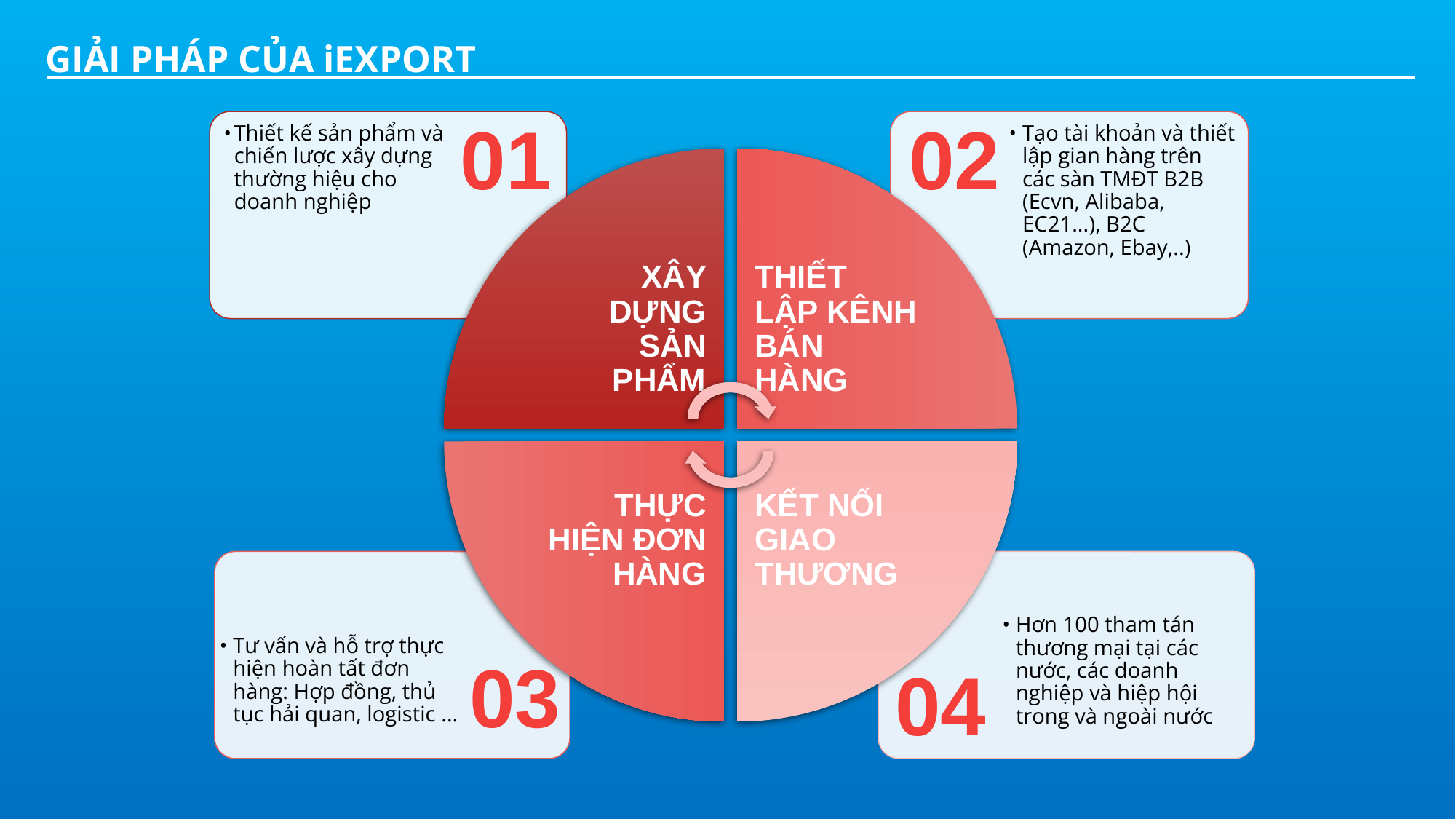

GIẢI PHÁP CỦA iEXPORT
01
02

Thiết kế sản phẩm và chiến lược xây dựng thường hiệu cho doanh nghiệp
Tạo tài khoản và thiết lập gian hàng trên các sàn TMĐT B2B (Ecvn, Alibaba, EC21...), B2C (Amazon, Ebay,..)

XÂY DỰNG SẢN PHẨM
THIẾT LẬP KÊNH BÁN HÀNG

THỰC HIỆN ĐƠN HÀNG

KẾT NỐI GIAO THƯƠNG

Tư vấn và hỗ trợ thực hiện hoàn tất đơn hàng: Hợp đồng, thủ tục hải quan, logistic ...
Hơn 100 tham tán thương mại tại các nước, các doanh nghiệp và hiệp hội trong và ngoài nước
03
04